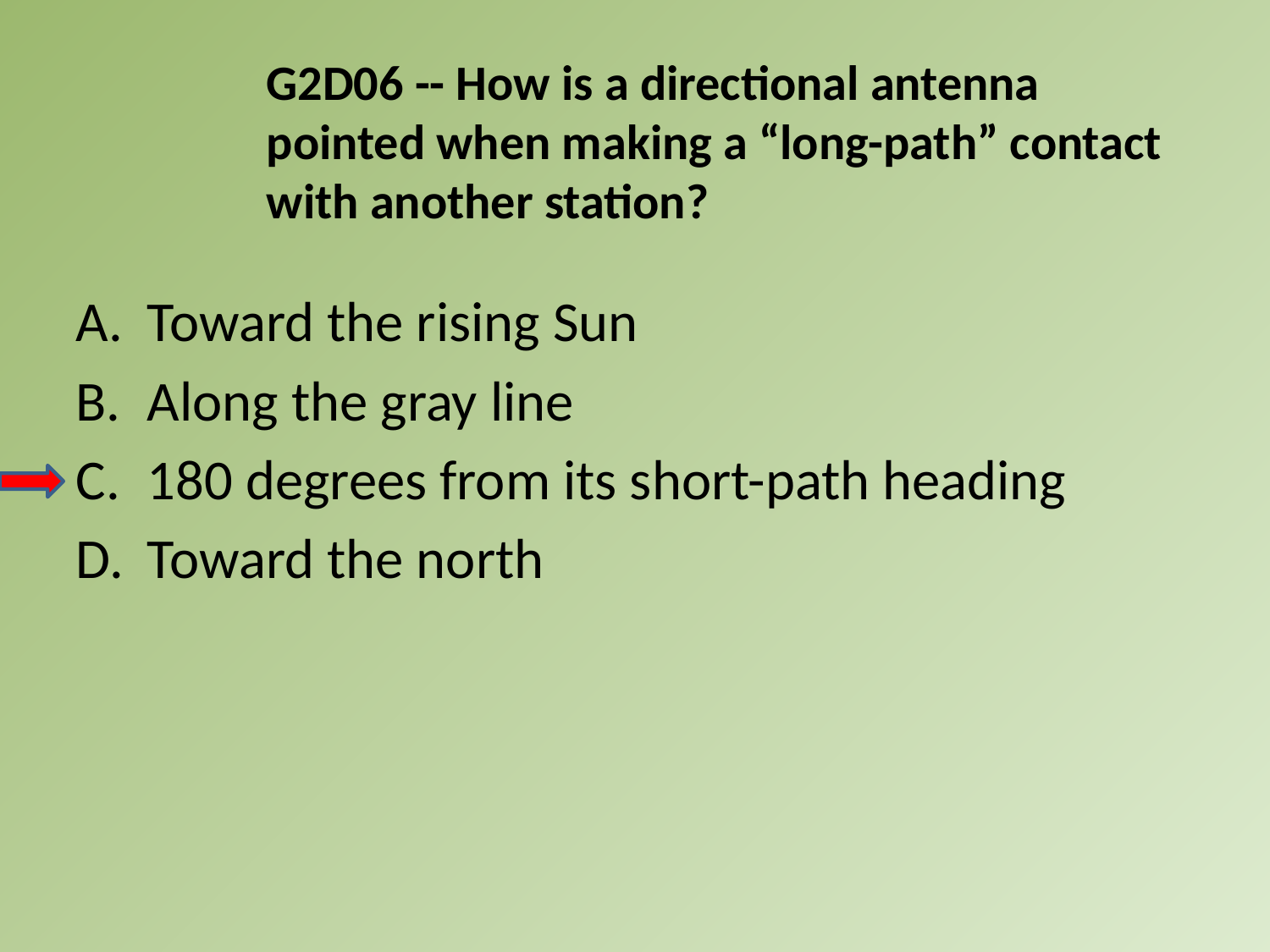

G2D06 -- How is a directional antenna pointed when making a “long-path” contact with another station?
A.	Toward the rising Sun
B.	Along the gray line
C.	180 degrees from its short-path heading
D.	Toward the north